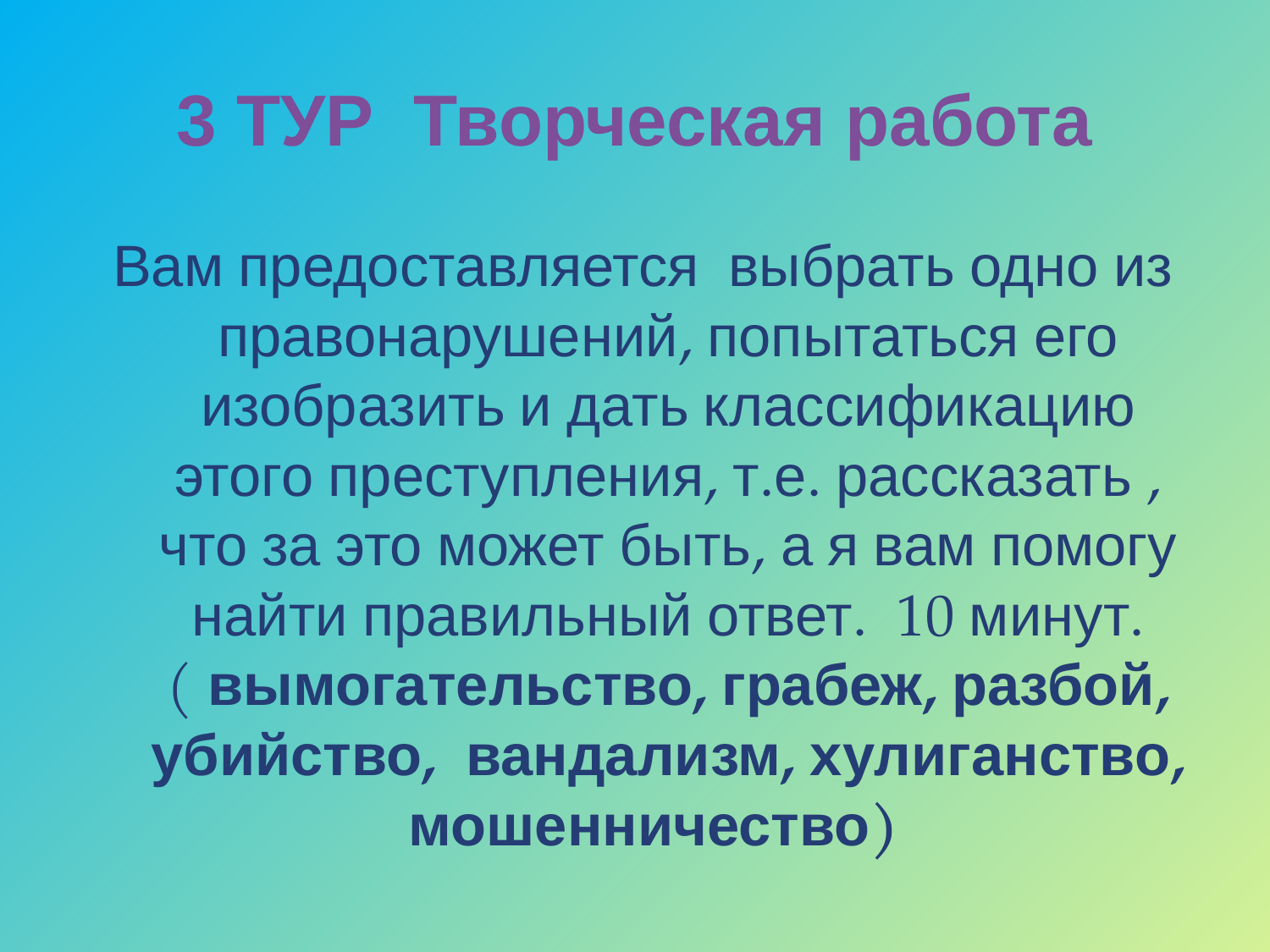

# 3 ТУР  Творческая работа
Вам предоставляется  выбрать одно из правонарушений, попытаться его изобразить и дать классификацию этого преступления, т.е. рассказать , что за это может быть, а я вам помогу найти правильный ответ.  10 минут. ( вымогательство, грабеж, разбой, убийство,  вандализм, хулиганство, мошенничество)